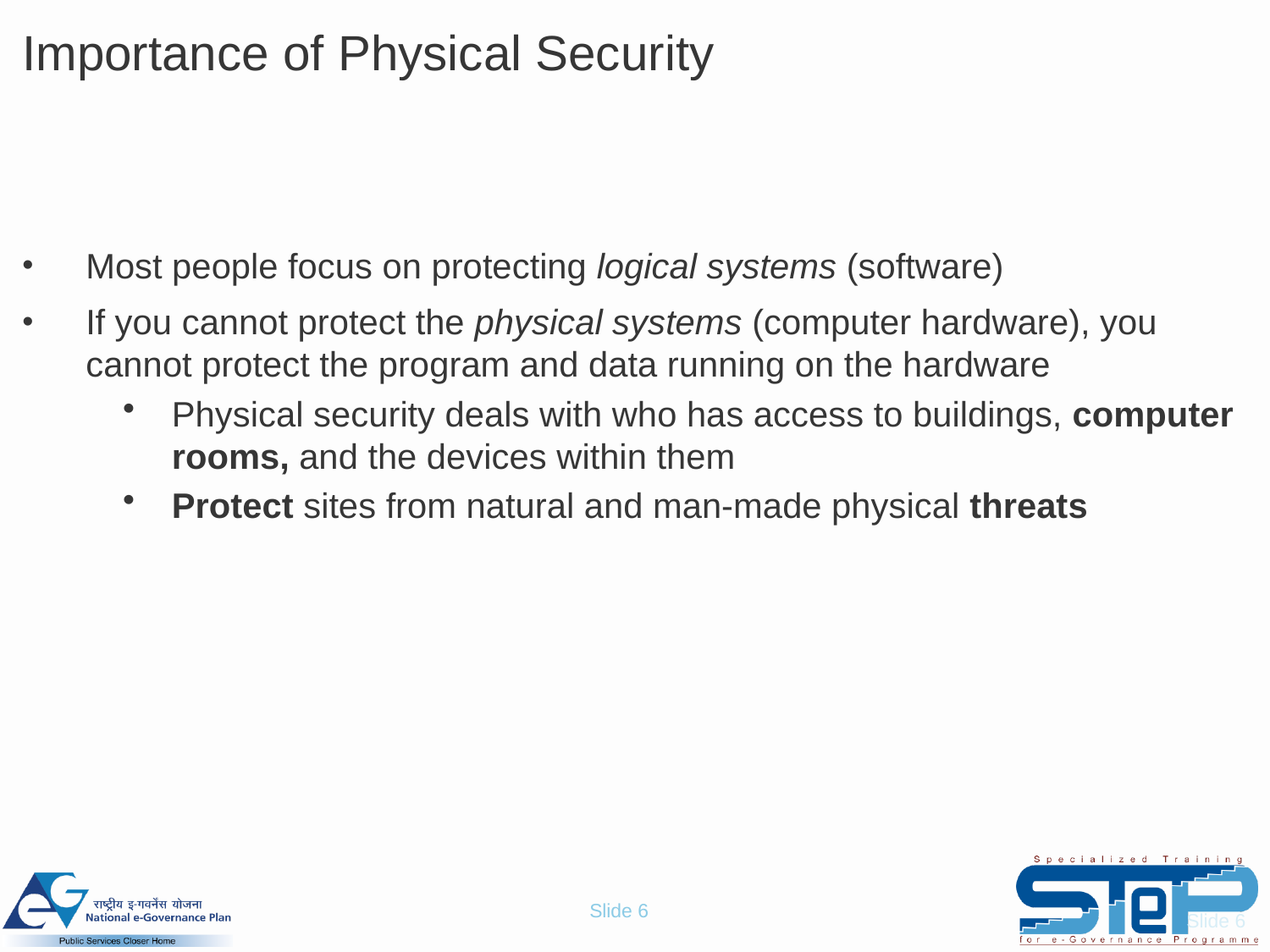

# Importance of Physical Security
Most people focus on protecting logical systems (software)
If you cannot protect the physical systems (computer hardware), you cannot protect the program and data running on the hardware
Physical security deals with who has access to buildings, computer rooms, and the devices within them
Protect sites from natural and man-made physical threats

Slide 6